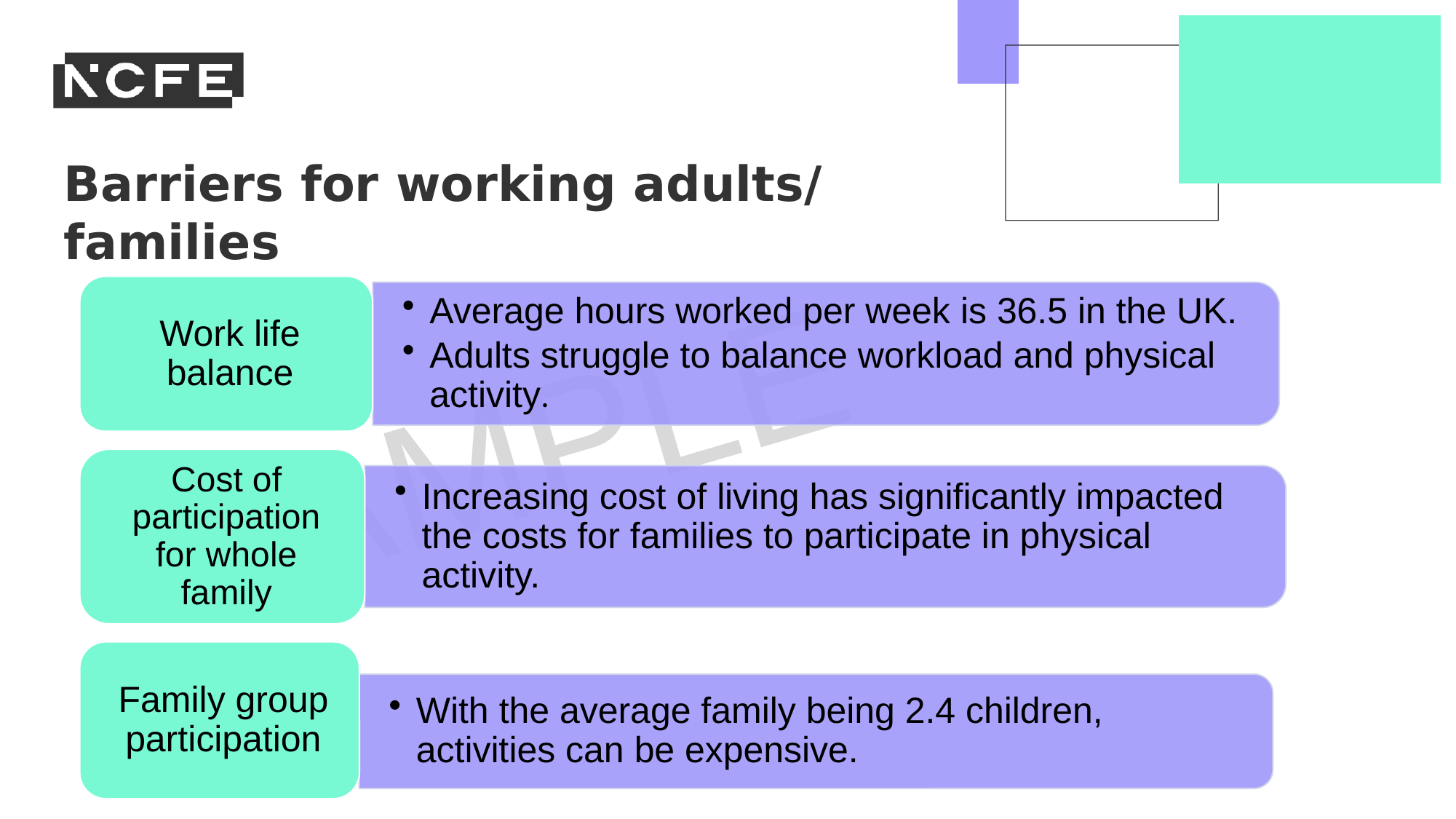

Barriers for working adults/ families
Average hours worked per week is 36.5 in the UK.
Adults struggle to balance workload and physical activity.
Work life balance
Increasing cost of living has significantly impacted the costs for families to participate in physical activity.
Cost of participation for whole family
With the average family being 2.4 children, activities can be expensive.
Family group participation